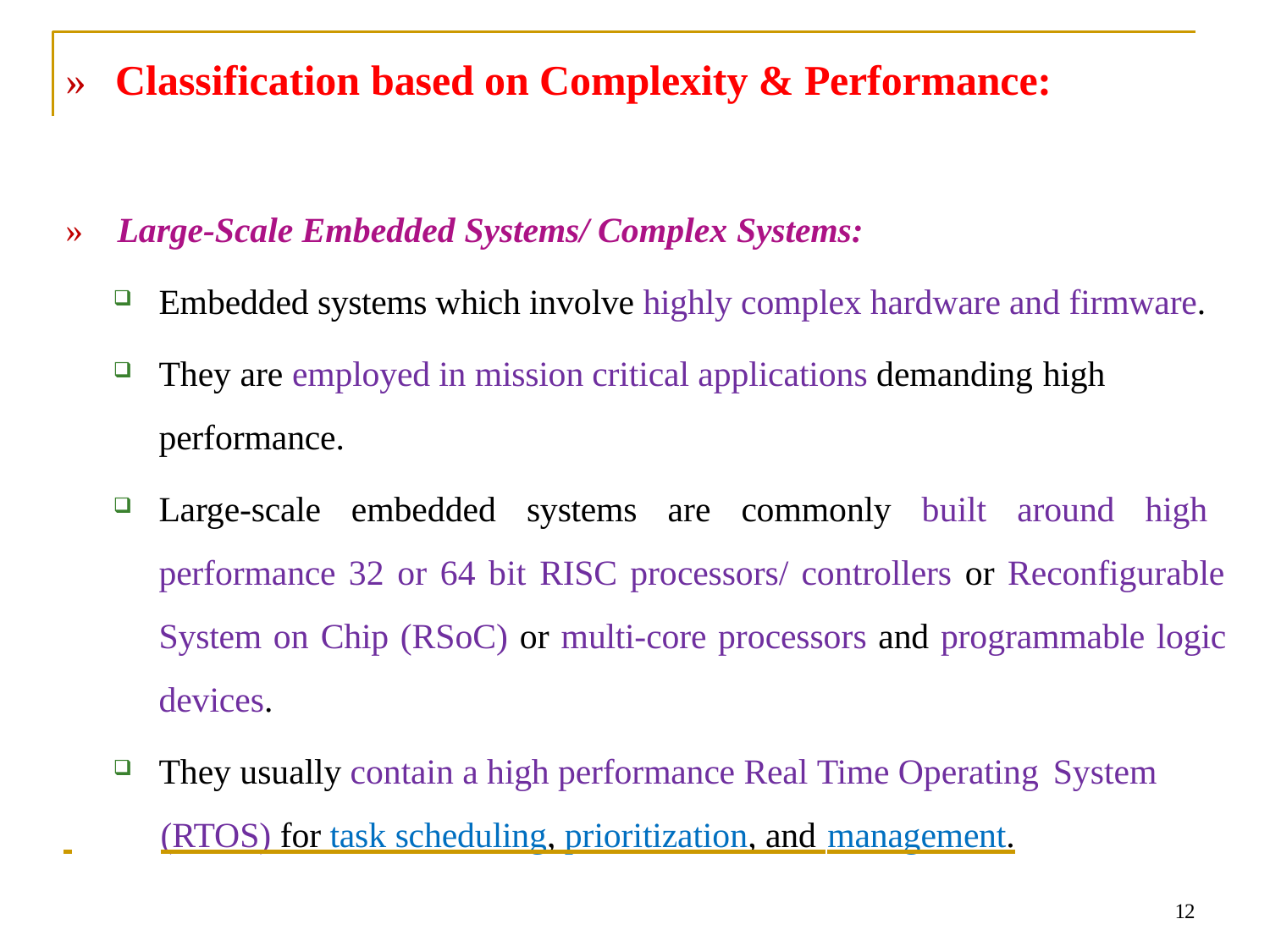

# »	Classification based on Complexity & Performance:
»	Large-Scale Embedded Systems/ Complex Systems:
Embedded systems which involve highly complex hardware and firmware.
They are employed in mission critical applications demanding high
performance.
Large-scale embedded systems are commonly built around high  performance 32 or 64 bit RISC processors/ controllers or Reconfigurable  System on Chip (RSoC) or multi-core processors and programmable logic  devices.
They usually contain a high performance Real Time Operating System
 	(RTOS) for task scheduling, prioritization, and management.
12